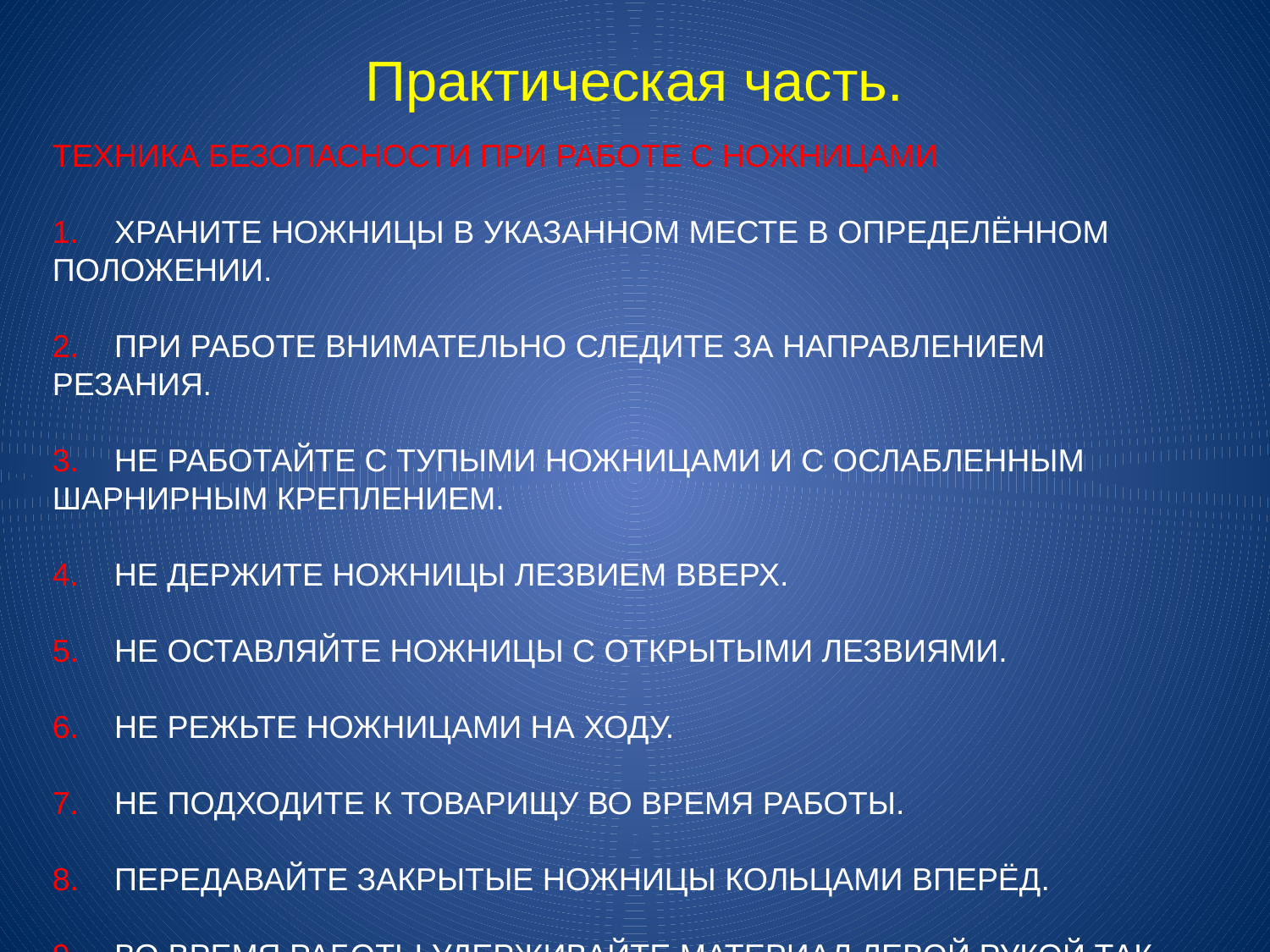

Практическая часть.
# Техника безопасности при работе с ножницами 1.    Храните ножницы в указанном месте в определённом положении. 2.    При работе внимательно следите за направлением резания. 3.    Не работайте с тупыми ножницами и с ослабленным шарнирным креплением. 4.    Не держите ножницы лезвием вверх. 5.    Не оставляйте ножницы с открытыми лезвиями. 6.    Не режьте ножницами на ходу. 7.    Не подходите к товарищу во время работы. 8.    Передавайте закрытые ножницы кольцами вперёд. 9.    Во время работы удерживайте материал левой рукой так, чтобы пальцы были в стороне от лезвия.